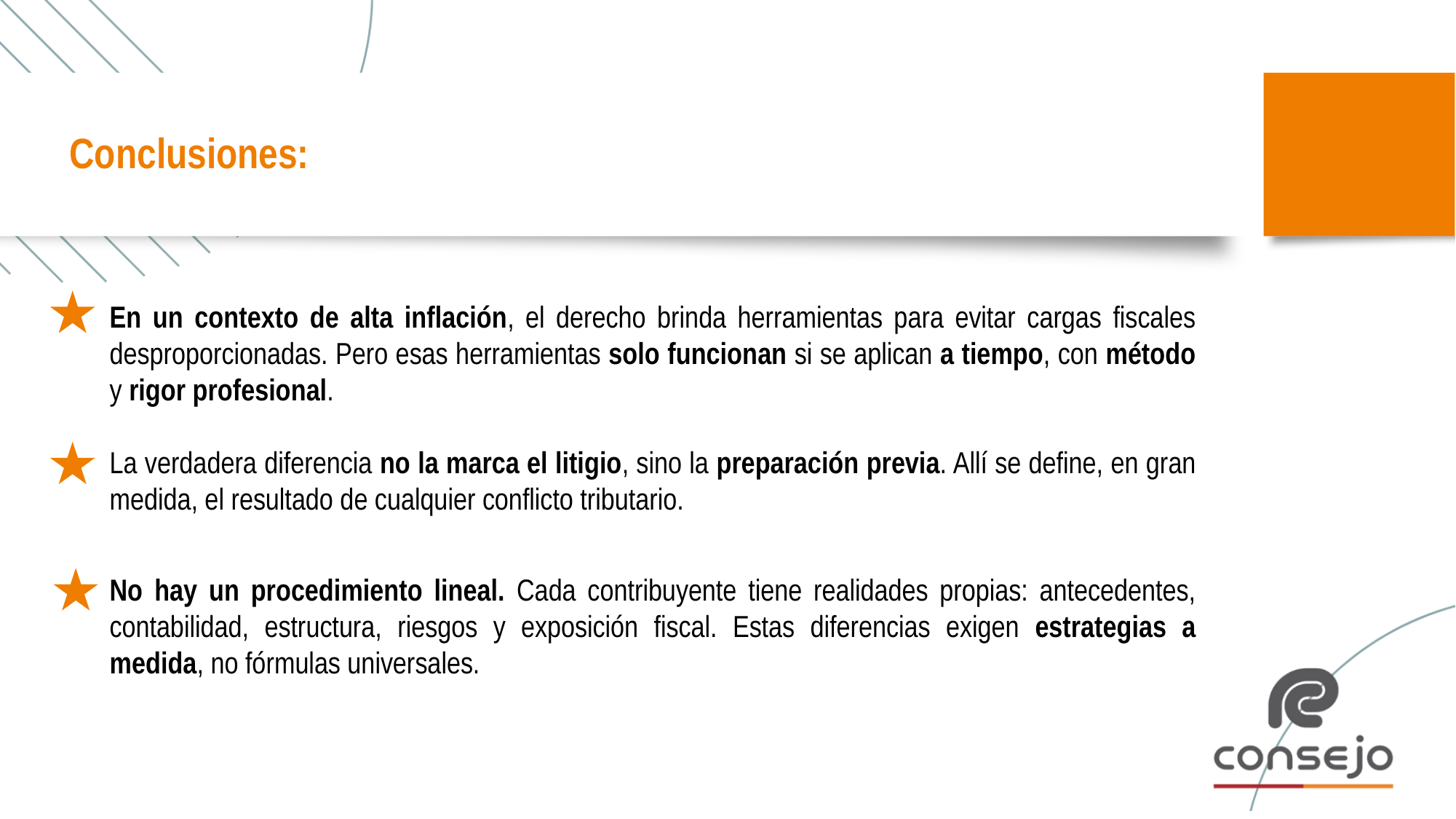

# Conclusiones:
En un contexto de alta inflación, el derecho brinda herramientas para evitar cargas fiscales desproporcionadas. Pero esas herramientas solo funcionan si se aplican a tiempo, con método y rigor profesional.

La verdadera diferencia no la marca el litigio, sino la preparación previa. Allí se define, en gran medida, el resultado de cualquier conflicto tributario.

No hay un procedimiento lineal. Cada contribuyente tiene realidades propias: antecedentes, contabilidad, estructura, riesgos y exposición fiscal. Estas diferencias exigen estrategias a medida, no fórmulas universales.